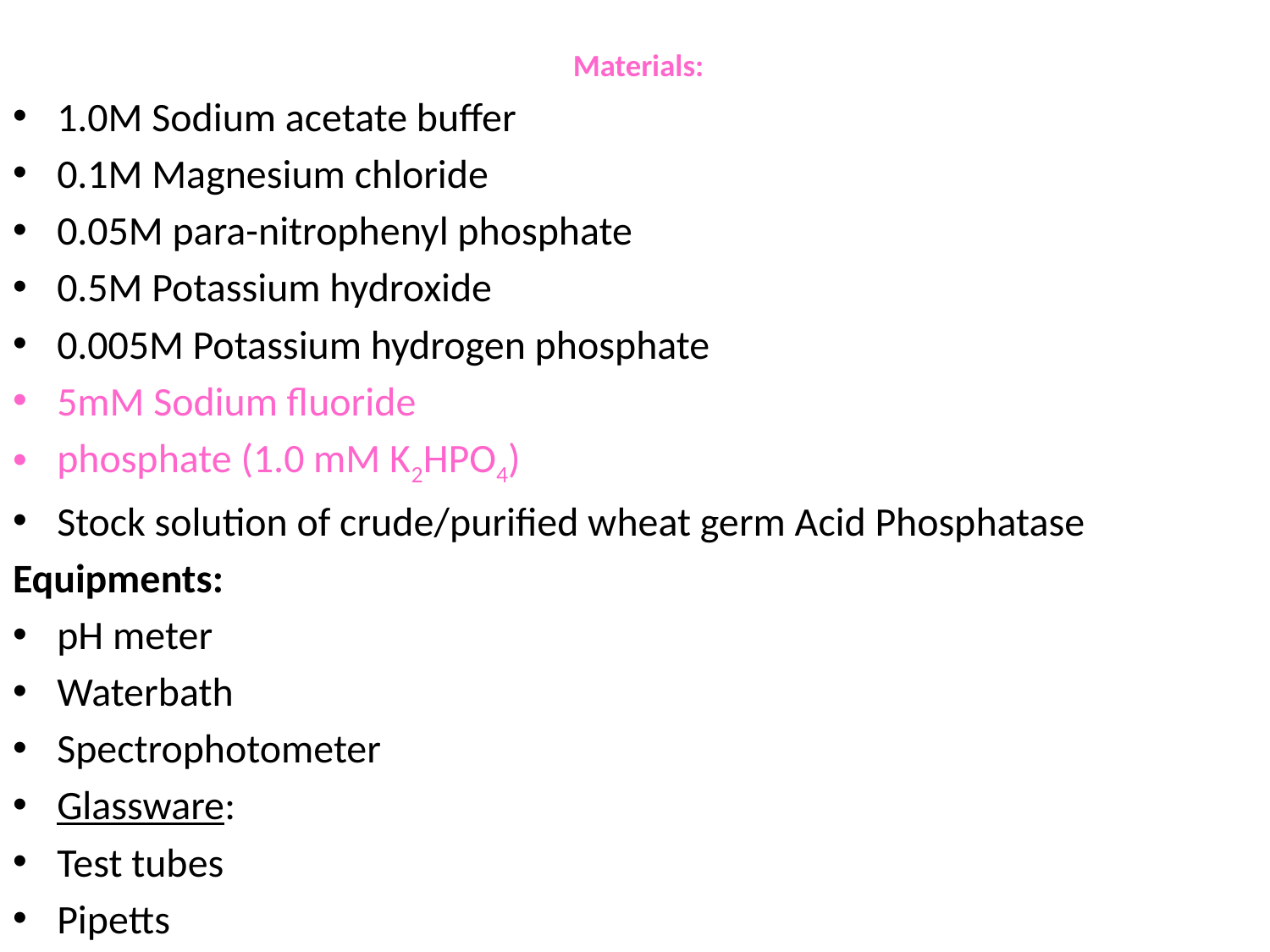

# Materials:
1.0M Sodium acetate buffer
0.1M Magnesium chloride
0.05M para-nitrophenyl phosphate
0.5M Potassium hydroxide
0.005M Potassium hydrogen phosphate
5mM Sodium fluoride
phosphate (1.0 mM K2HPO4)
Stock solution of crude/purified wheat germ Acid Phosphatase
Equipments:
pH meter
Waterbath
Spectrophotometer
Glassware:
Test tubes
Pipetts